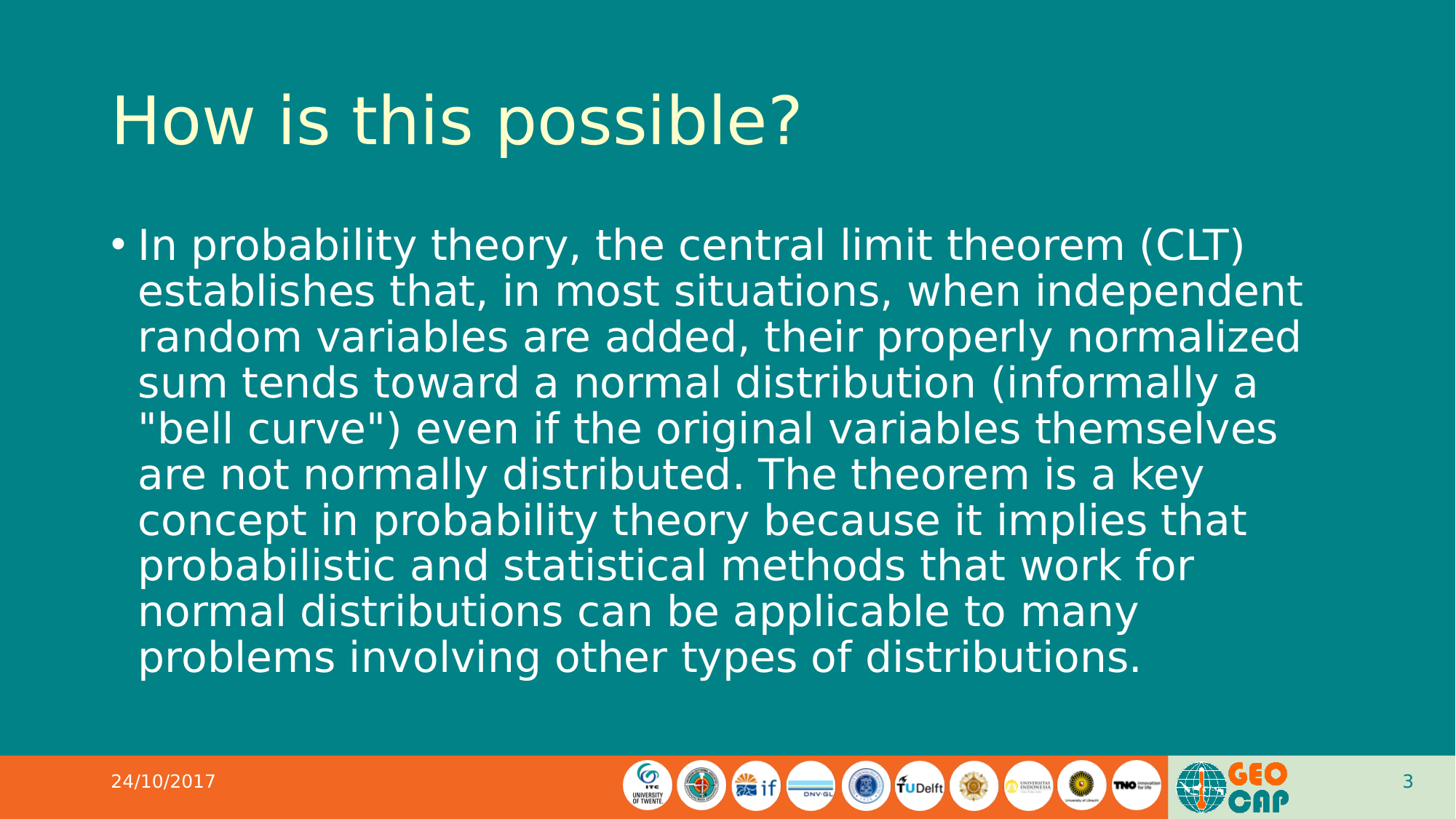

# How is this possible?
In probability theory, the central limit theorem (CLT) establishes that, in most situations, when independent random variables are added, their properly normalized sum tends toward a normal distribution (informally a "bell curve") even if the original variables themselves are not normally distributed. The theorem is a key concept in probability theory because it implies that probabilistic and statistical methods that work for normal distributions can be applicable to many problems involving other types of distributions.